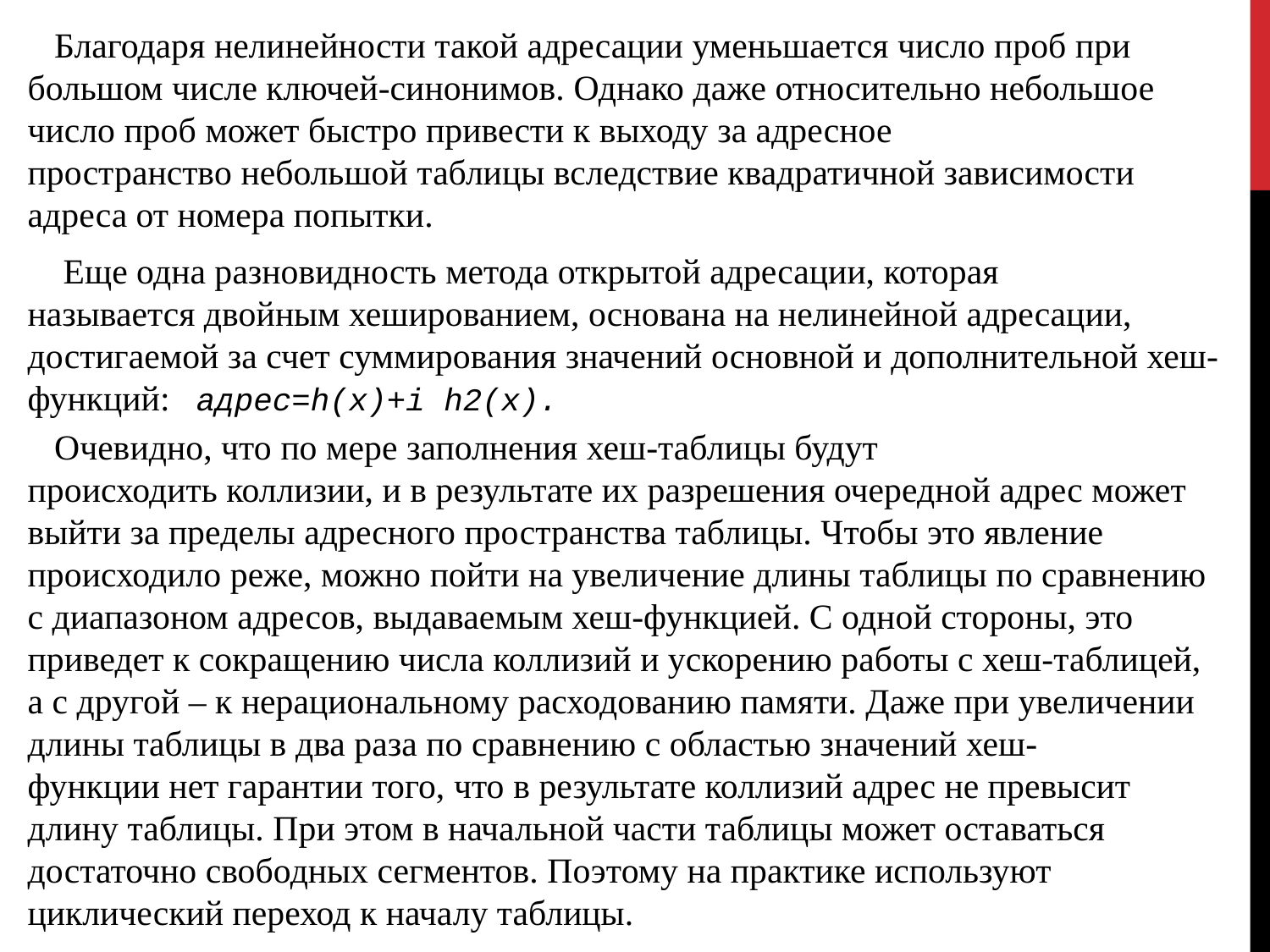

Благодаря нелинейности такой адресации уменьшается число проб при большом числе ключей-синонимов. Однако даже относительно небольшое число проб может быстро привести к выходу за адресное пространство небольшой таблицы вследствие квадратичной зависимости адреса от номера попытки.
    Еще одна разновидность метода открытой адресации, которая называется двойным хешированием, основана на нелинейной адресации, достигаемой за счет суммирования значений основной и дополнительной хеш-функций:   адрес=h(x)+i h2(x).
   Очевидно, что по мере заполнения хеш-таблицы будут происходить коллизии, и в результате их разрешения очередной адрес может выйти за пределы адресного пространства таблицы. Чтобы это явление происходило реже, можно пойти на увеличение длины таблицы по сравнению с диапазоном адресов, выдаваемым хеш-функцией. С одной стороны, это приведет к сокращению числа коллизий и ускорению работы с хеш-таблицей, а с другой – к нерациональному расходованию памяти. Даже при увеличении длины таблицы в два раза по сравнению с областью значений хеш-функции нет гарантии того, что в результате коллизий адрес не превысит длину таблицы. При этом в начальной части таблицы может оставаться достаточно свободных сегментов. Поэтому на практике используют циклический переход к началу таблицы.